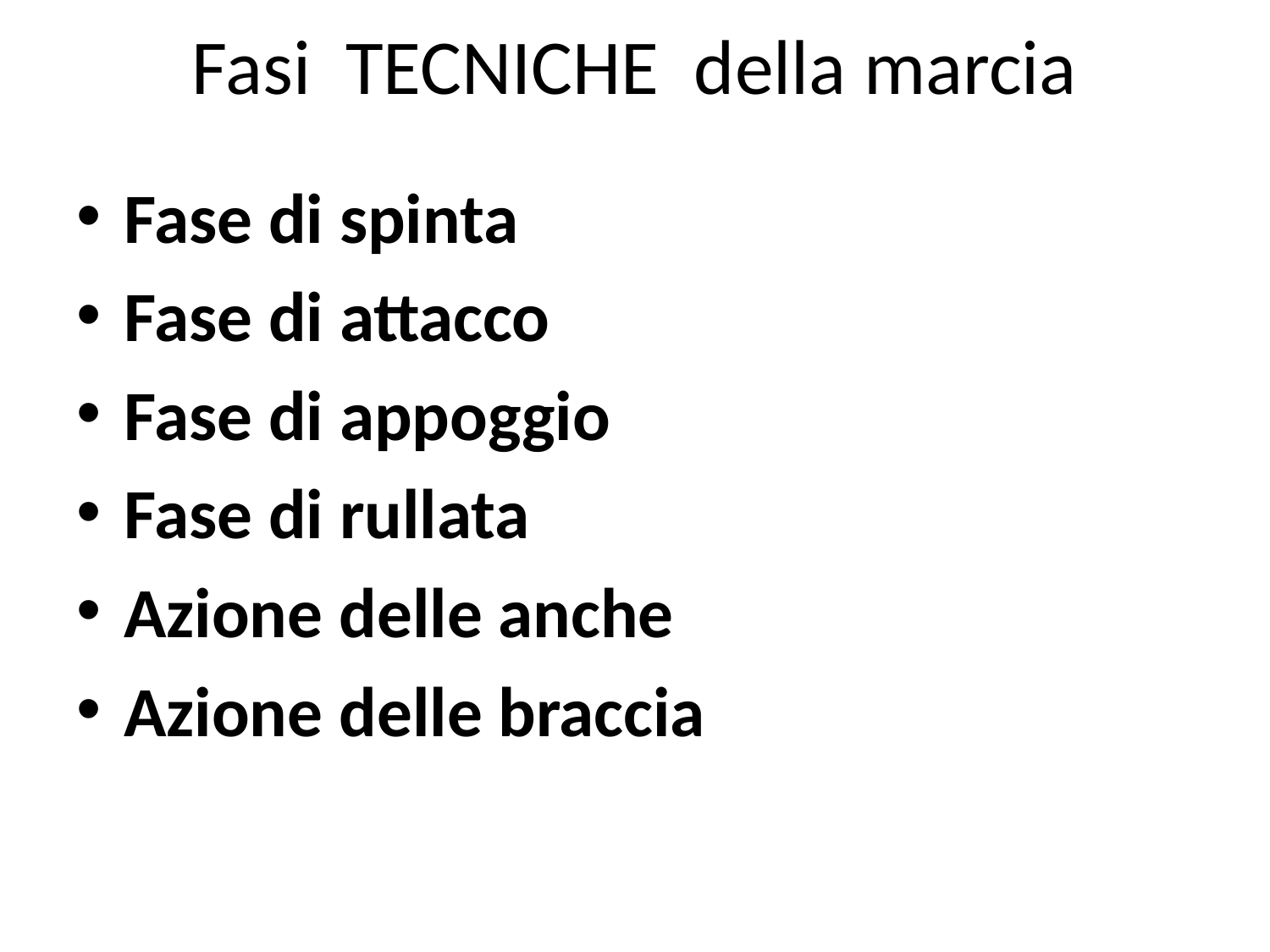

# Fasi  TECNICHE  della marcia
Fase di spinta
Fase di attacco
Fase di appoggio
Fase di rullata
Azione delle anche
Azione delle braccia